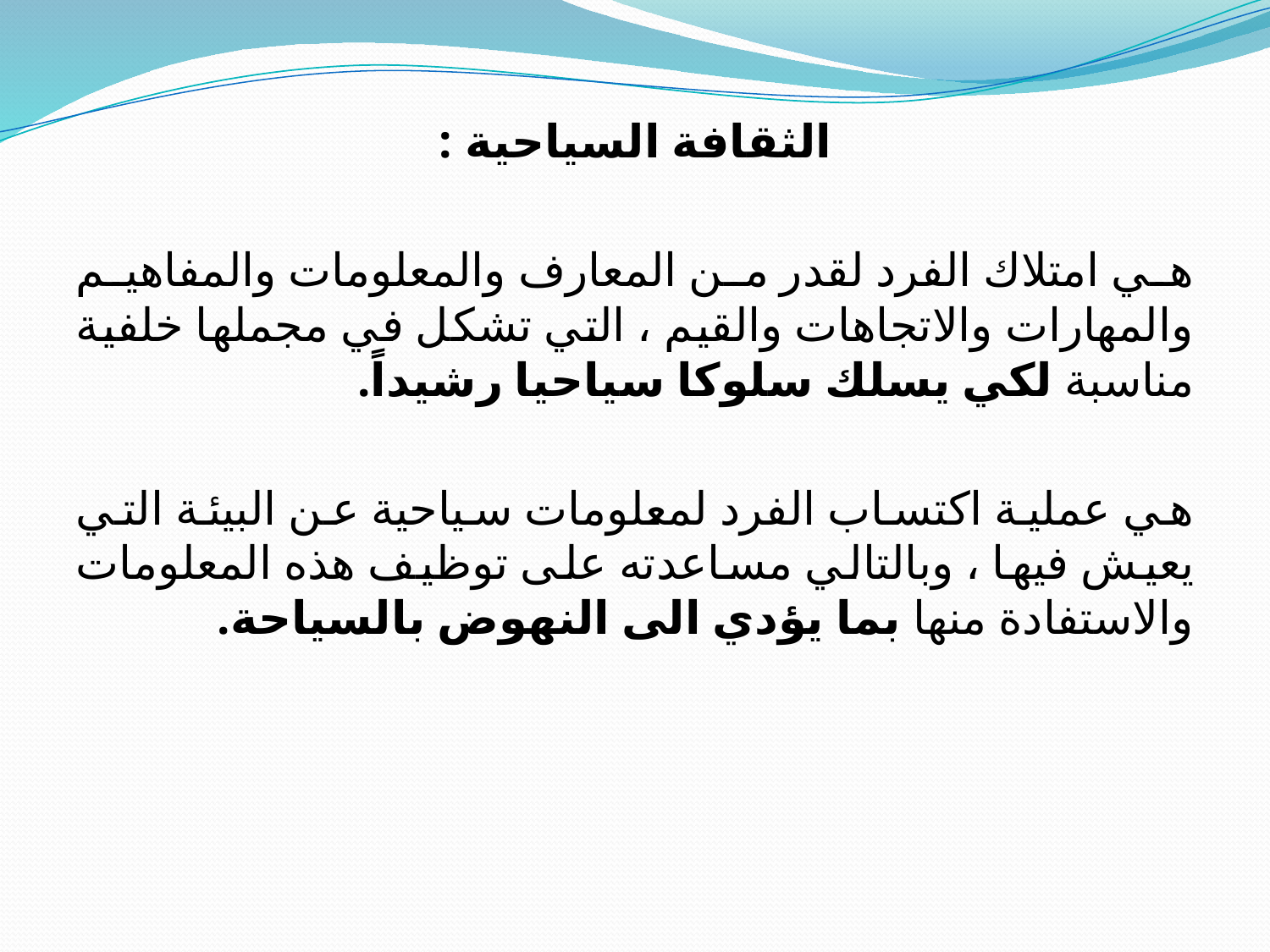

الثقافة السياحية :

هي امتلاك الفرد لقدر من المعارف والمعلومات والمفاهيم والمهارات والاتجاهات والقيم ، التي تشكل في مجملها خلفية مناسبة لكي يسلك سلوكا سياحيا رشيداً.

هي عملية اكتساب الفرد لمعلومات سياحية عن البيئة التي يعيش فيها ، وبالتالي مساعدته على توظيف هذه المعلومات والاستفادة منها بما يؤدي الى النهوض بالسياحة.